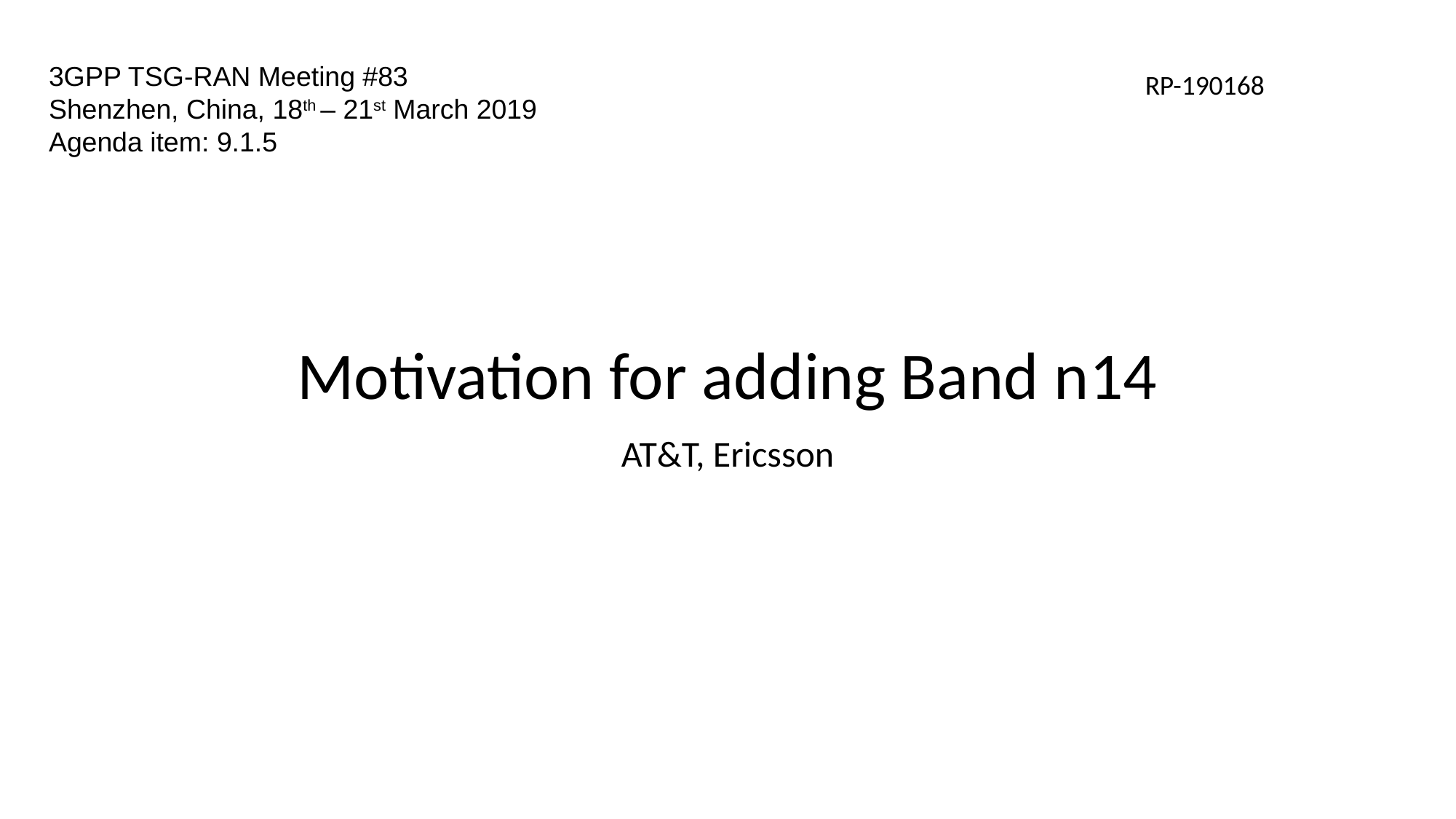

3GPP TSG-RAN Meeting #83
Shenzhen, China, 18th – 21st March 2019
Agenda item: 9.1.5
RP-190168
# Motivation for adding Band n14
AT&T, Ericsson